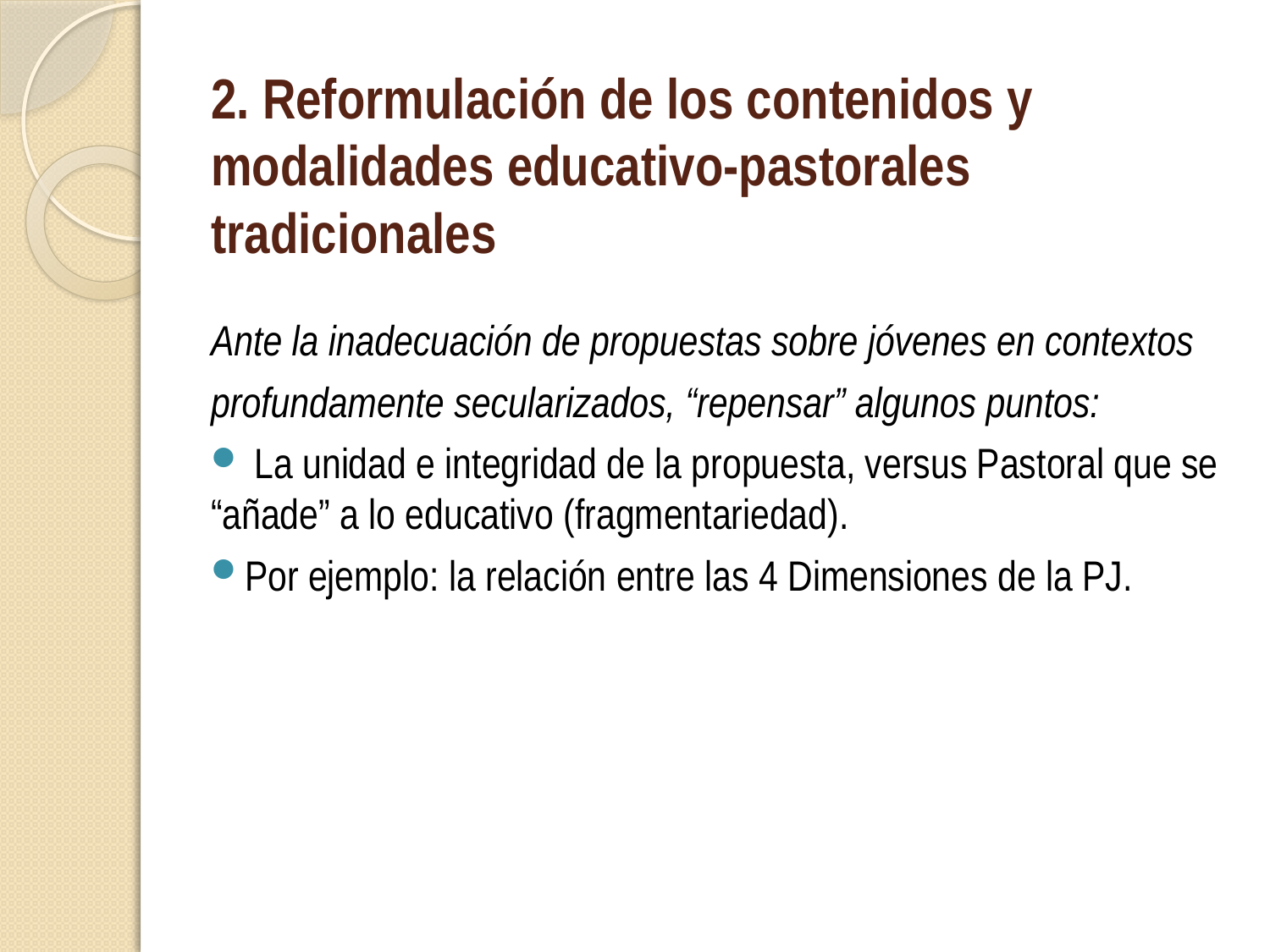

# 2. Reformulación de los contenidos y modalidades educativo-pastorales tradicionales
Ante la inadecuación de propuestas sobre jóvenes en contextos
profundamente secularizados, “repensar” algunos puntos:
 La unidad e integridad de la propuesta, versus Pastoral que se “añade” a lo educativo (fragmentariedad).
Por ejemplo: la relación entre las 4 Dimensiones de la PJ.